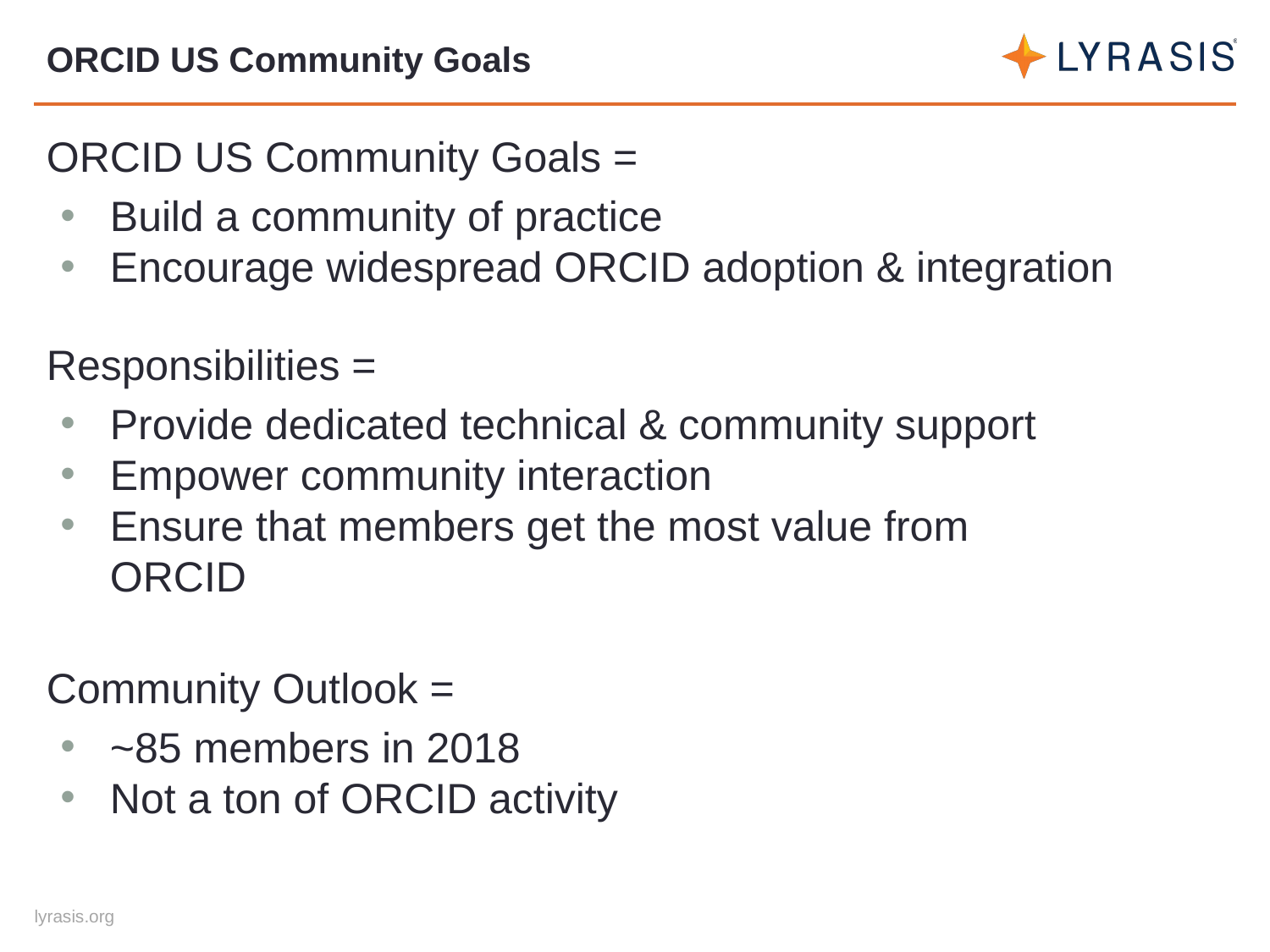

# ORCID US Community Goals
ORCID US Community Goals =
Build a community of practice
Encourage widespread ORCID adoption & integration

Responsibilities =
Provide dedicated technical & community support
Empower community interaction
Ensure that members get the most value from ORCID
Community Outlook =
~85 members in 2018
Not a ton of ORCID activity